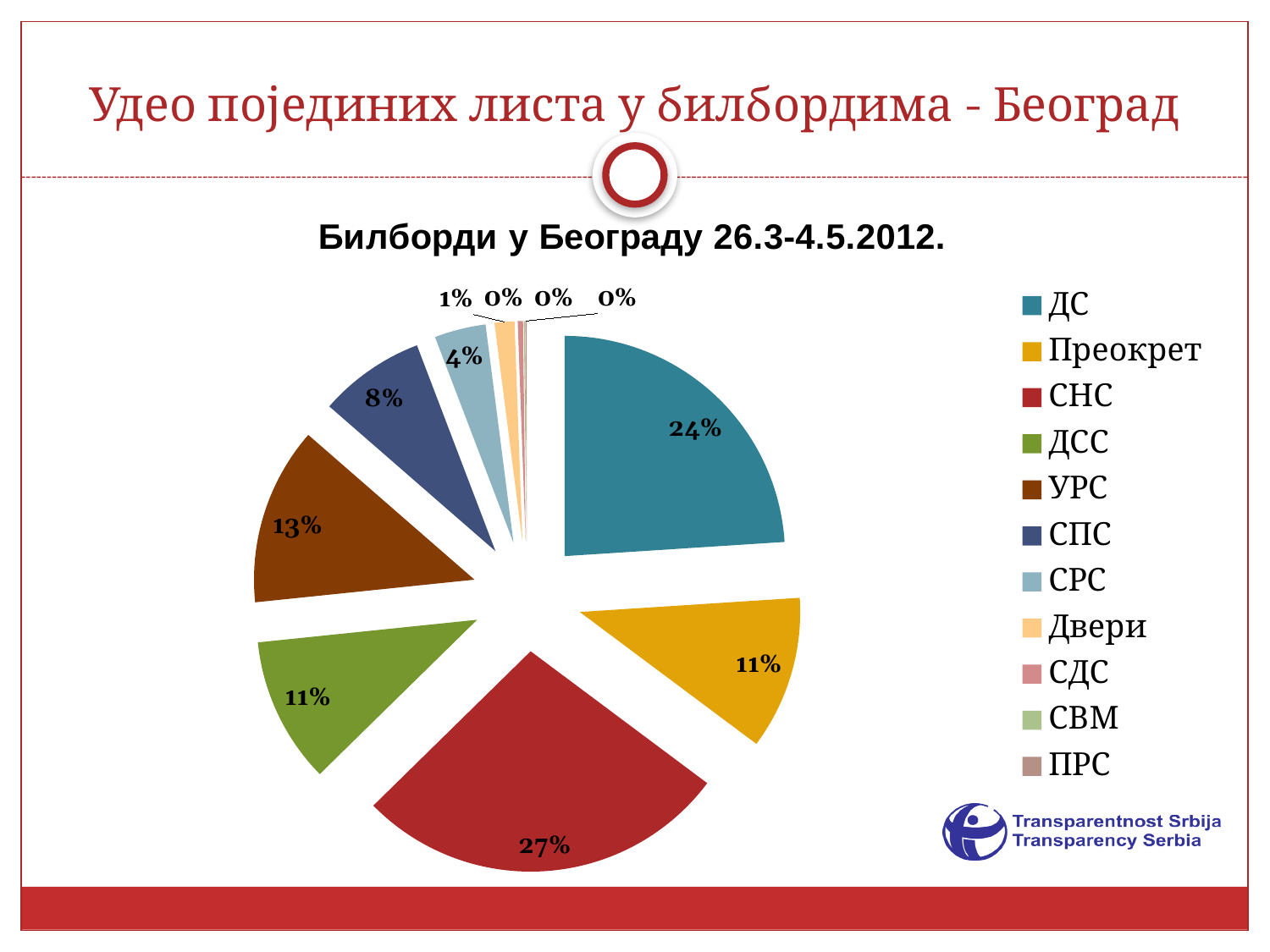

# Удео појединих листа у билбордима - Београд

### Chart: Билборди у Београду 26.3-4.5.2012.

| Category | Билборди  - 6 недеља кампање - 1. круг избора -Београд Процењена вредност у еврима |
|---|---|
| ДС | 331062.16000000003 |
| Преокрет | 155215.28 |
| СНС | 378856.7200000002 |
| ДСС | 147890.16 |
| УРС | 180277.68 |
| СПС | 107597.32 |
| СРС | 51954.32000000001 |
| Двери | 20130.88 |
| СДС | 5290.56 |
| СВМ | 1322.6399999999999 |
| ПРС | 1323.52 |